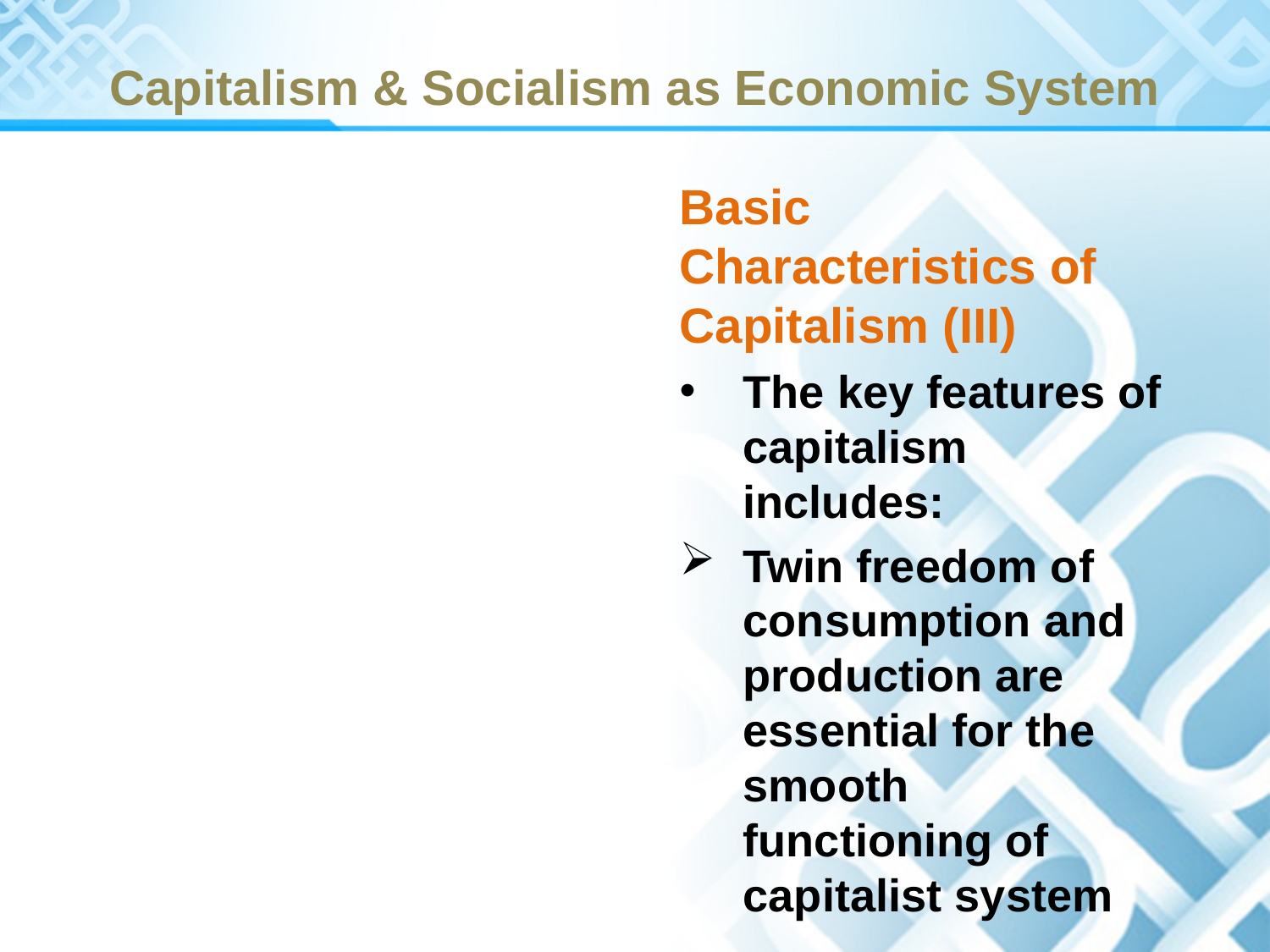

# Capitalism & Socialism as Economic System
Basic Characteristics of Capitalism (III)
The key features of capitalism includes:
Twin freedom of consumption and production are essential for the smooth functioning of capitalist system